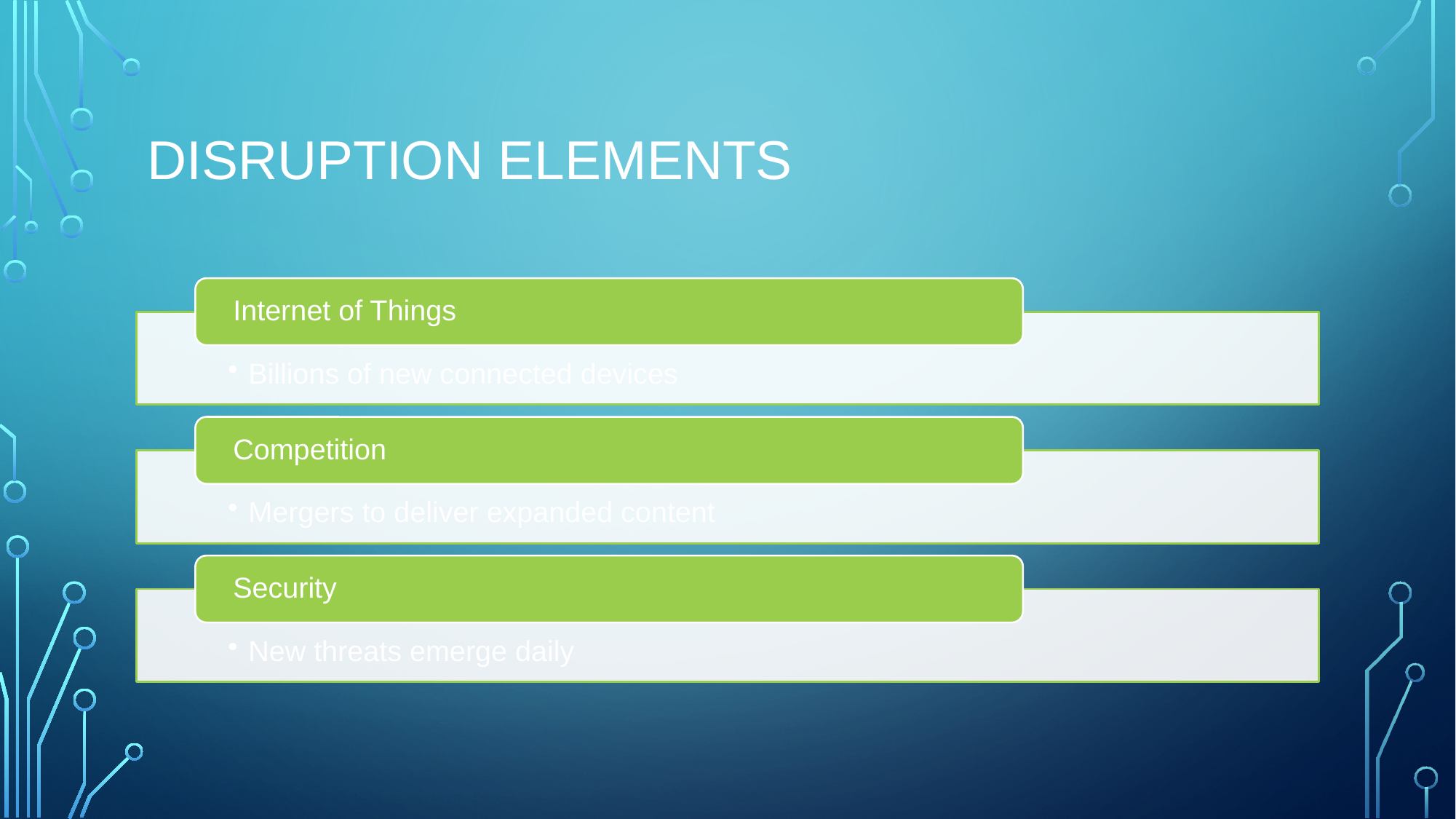

# Disruption Elements
Billions of new connected devices
Internet of Things
Mergers to deliver expanded content
Competition
New threats emerge daily
Security